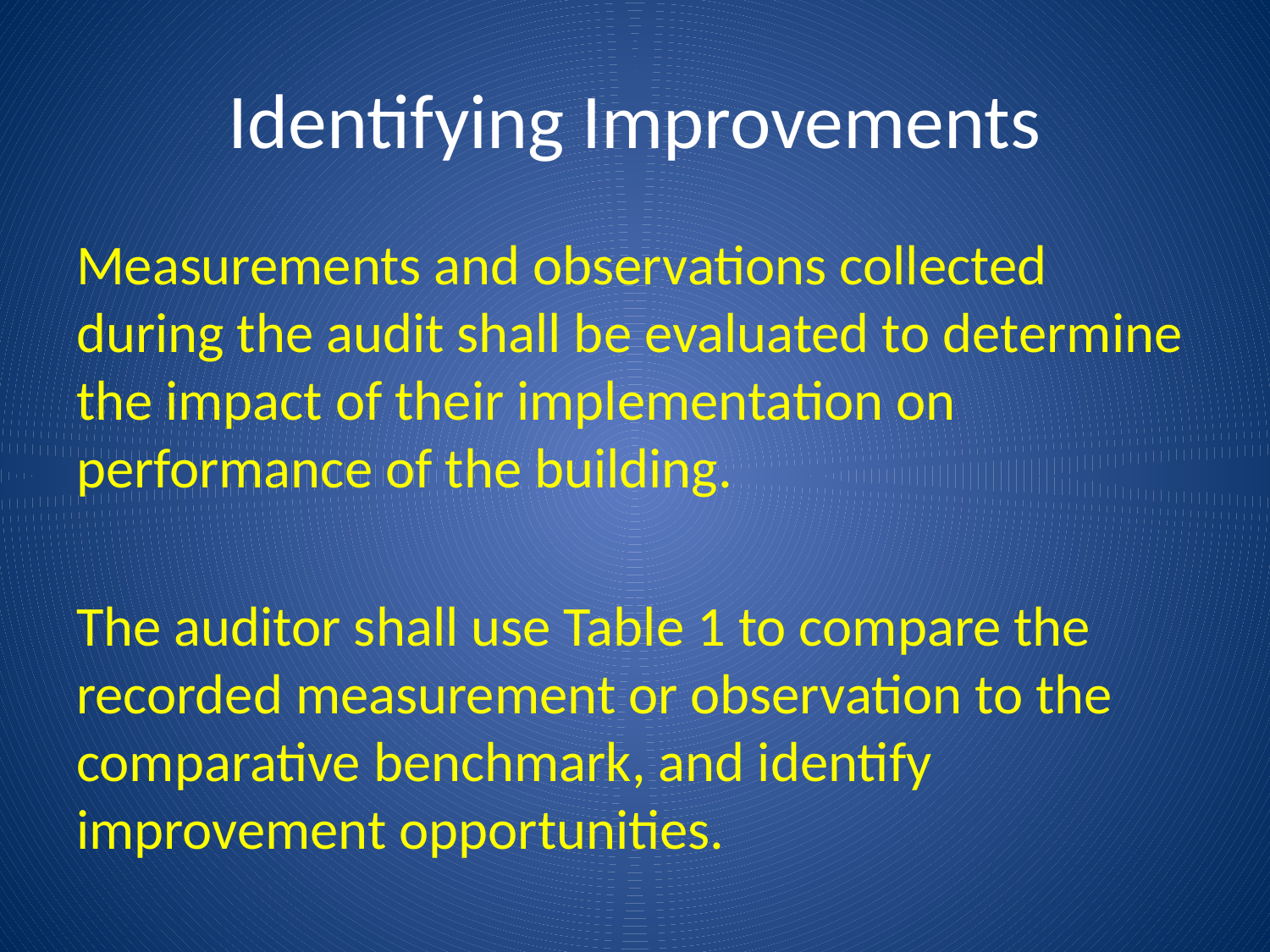

# Identifying Improvements
Measurements and observations collected during the audit shall be evaluated to determine the impact of their implementation on performance of the building.

The auditor shall use Table 1 to compare the recorded measurement or observation to the comparative benchmark, and identify improvement opportunities.